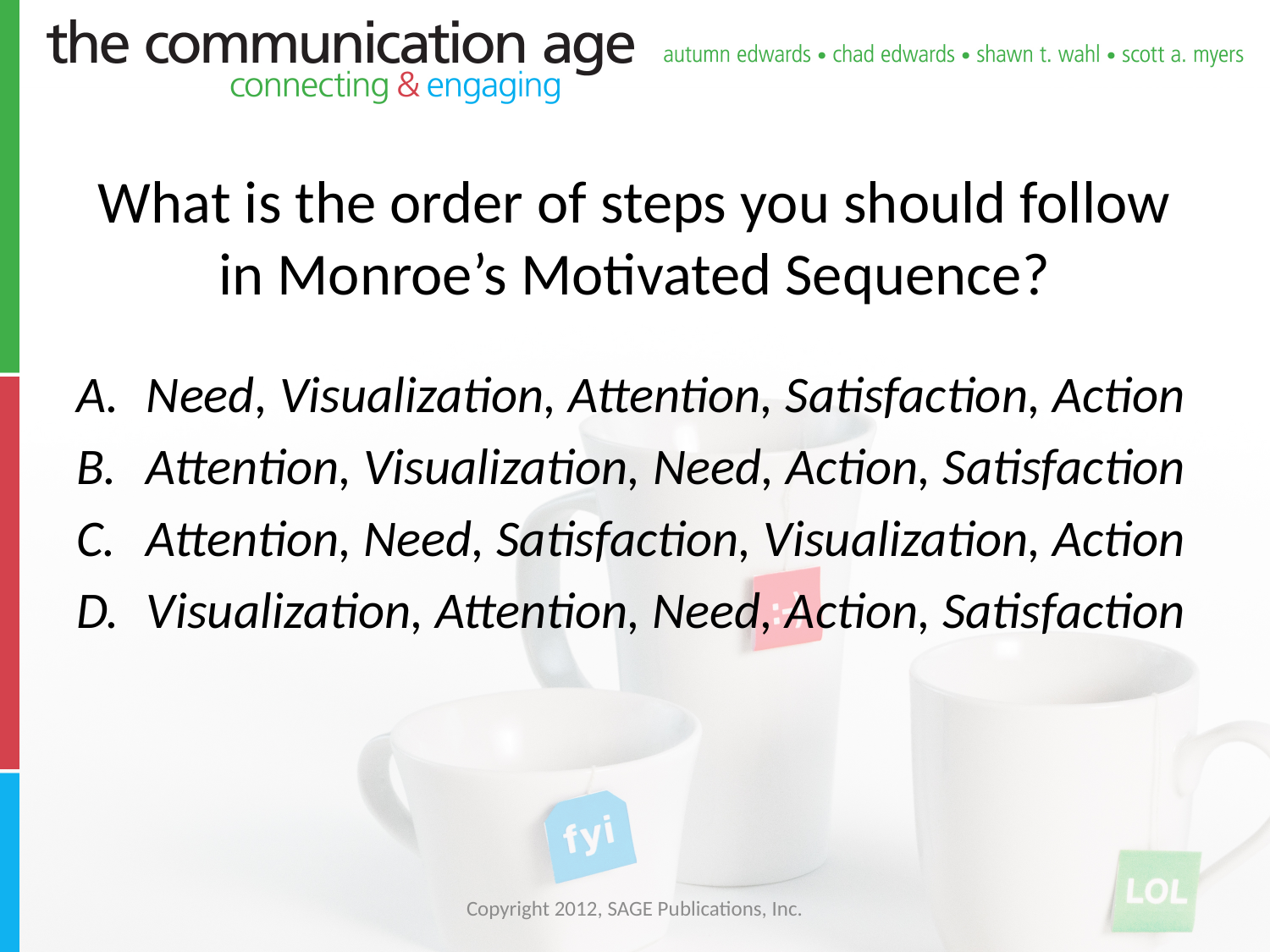

# What is the order of steps you should follow in Monroe’s Motivated Sequence?
Need, Visualization, Attention, Satisfaction, Action
Attention, Visualization, Need, Action, Satisfaction
Attention, Need, Satisfaction, Visualization, Action
Visualization, Attention, Need, Action, Satisfaction

Copyright 2012, SAGE Publications, Inc.